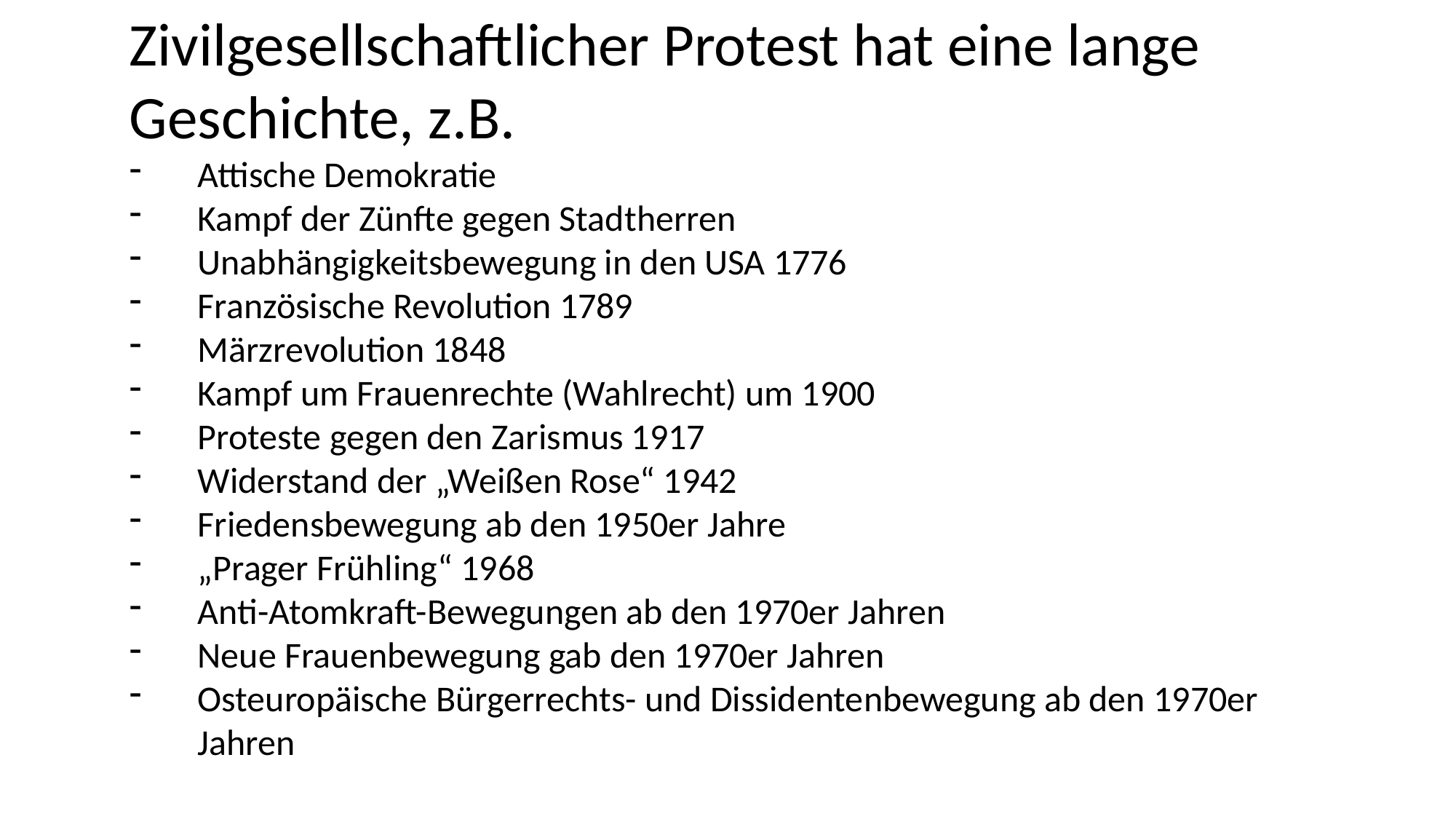

Zivilgesellschaftlicher Protest hat eine lange Geschichte, z.B.
Attische Demokratie
Kampf der Zünfte gegen Stadtherren
Unabhängigkeitsbewegung in den USA 1776
Französische Revolution 1789
Märzrevolution 1848
Kampf um Frauenrechte (Wahlrecht) um 1900
Proteste gegen den Zarismus 1917
Widerstand der „Weißen Rose“ 1942
Friedensbewegung ab den 1950er Jahre
„Prager Frühling“ 1968
Anti-Atomkraft-Bewegungen ab den 1970er Jahren
Neue Frauenbewegung gab den 1970er Jahren
Osteuropäische Bürgerrechts- und Dissidentenbewegung ab den 1970er Jahren